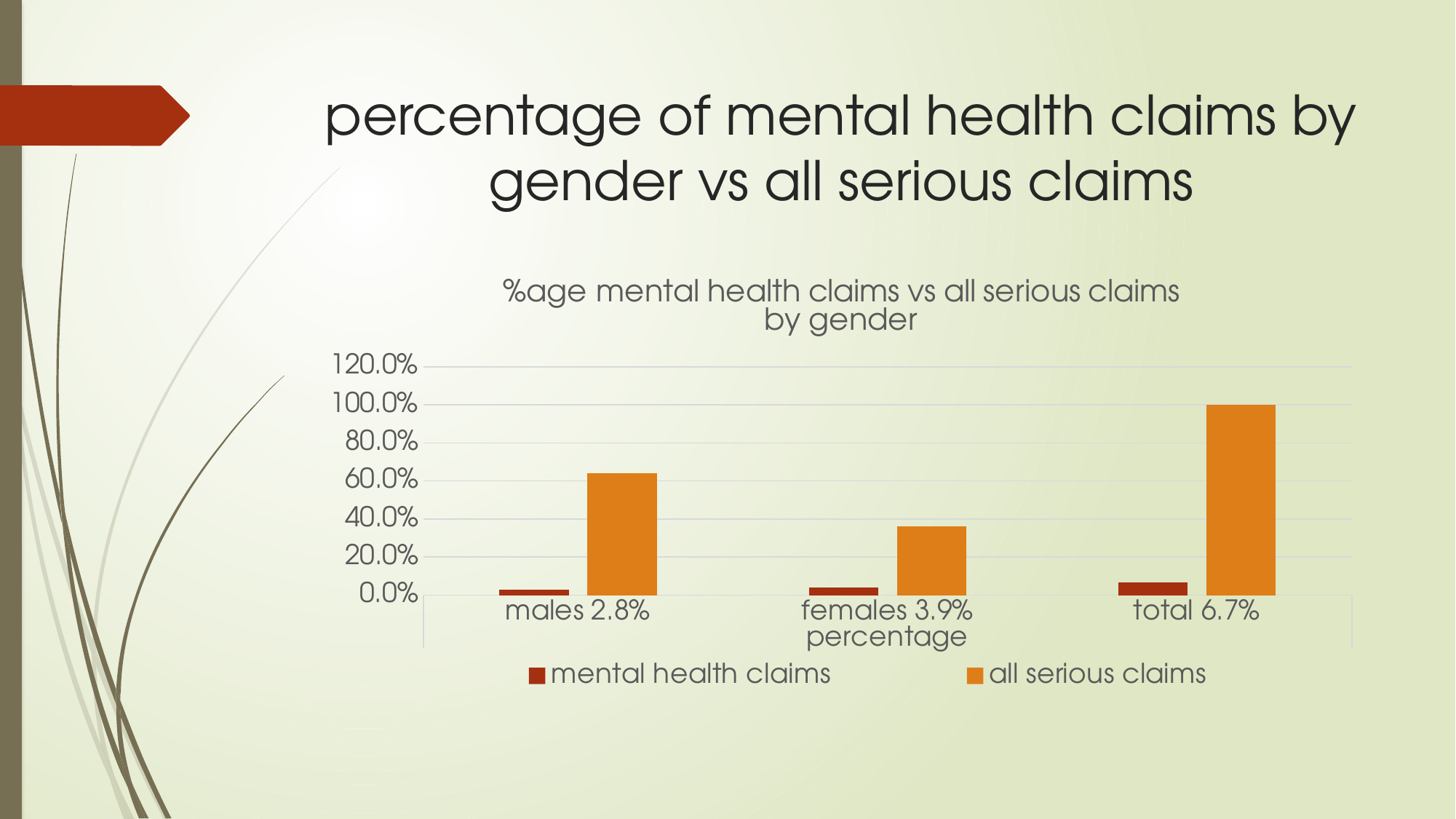

# percentage of mental health claims by gender vs all serious claims

### Chart: %age mental health claims vs all serious claims
by gender

| Category | mental health claims | all serious claims |
|---|---|---|
| males 2.8% | 0.028 | 0.64 |
| females 3.9% | 0.039 | 0.36 |
| total 6.7% | 0.067 | 1.0 |